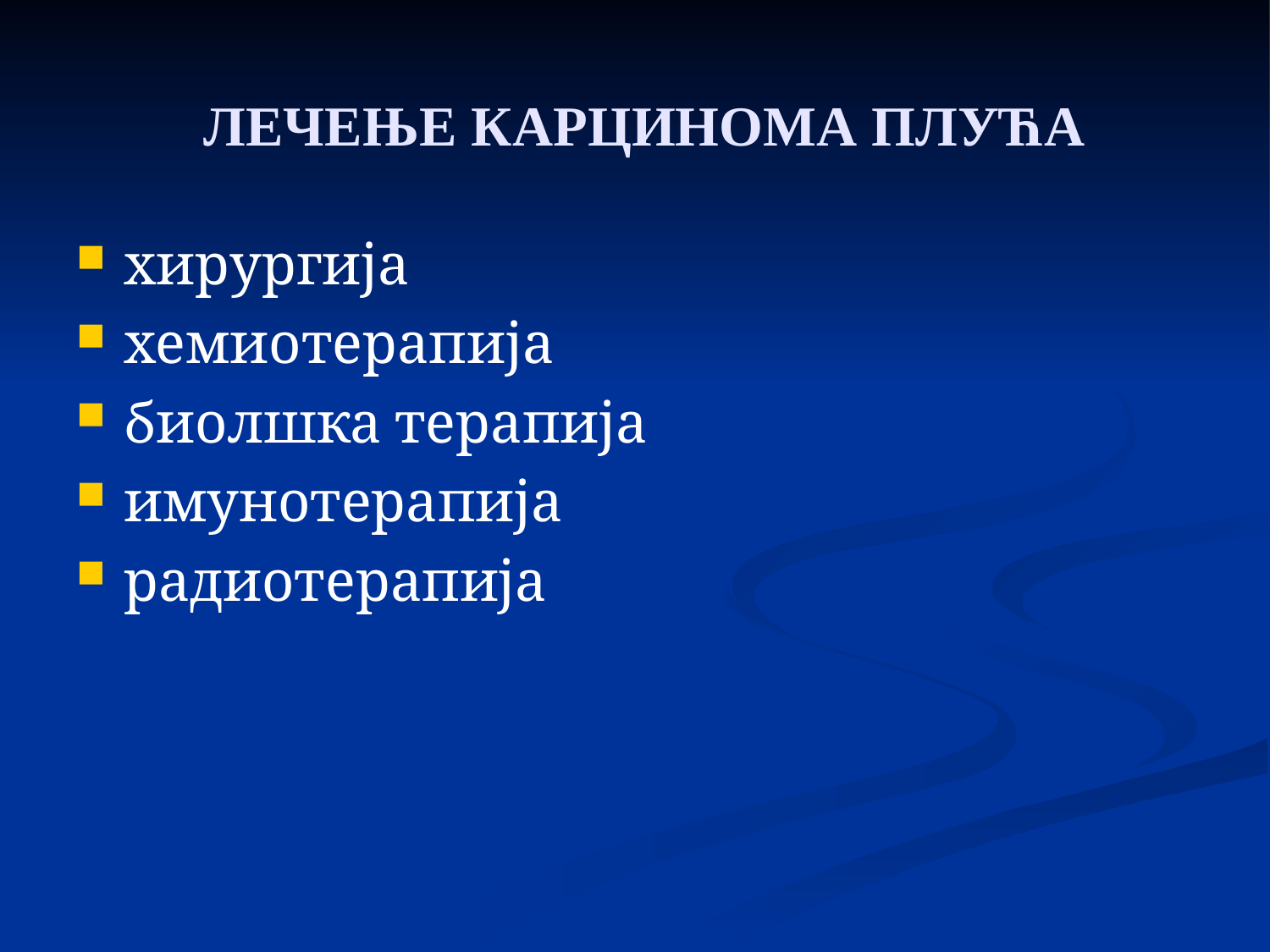

# ЛЕЧЕЊЕ КАРЦИНОМА ПЛУЋА
хирургија
хемиотерапија
биолшка терапија
имунотерапија
радиотерапија